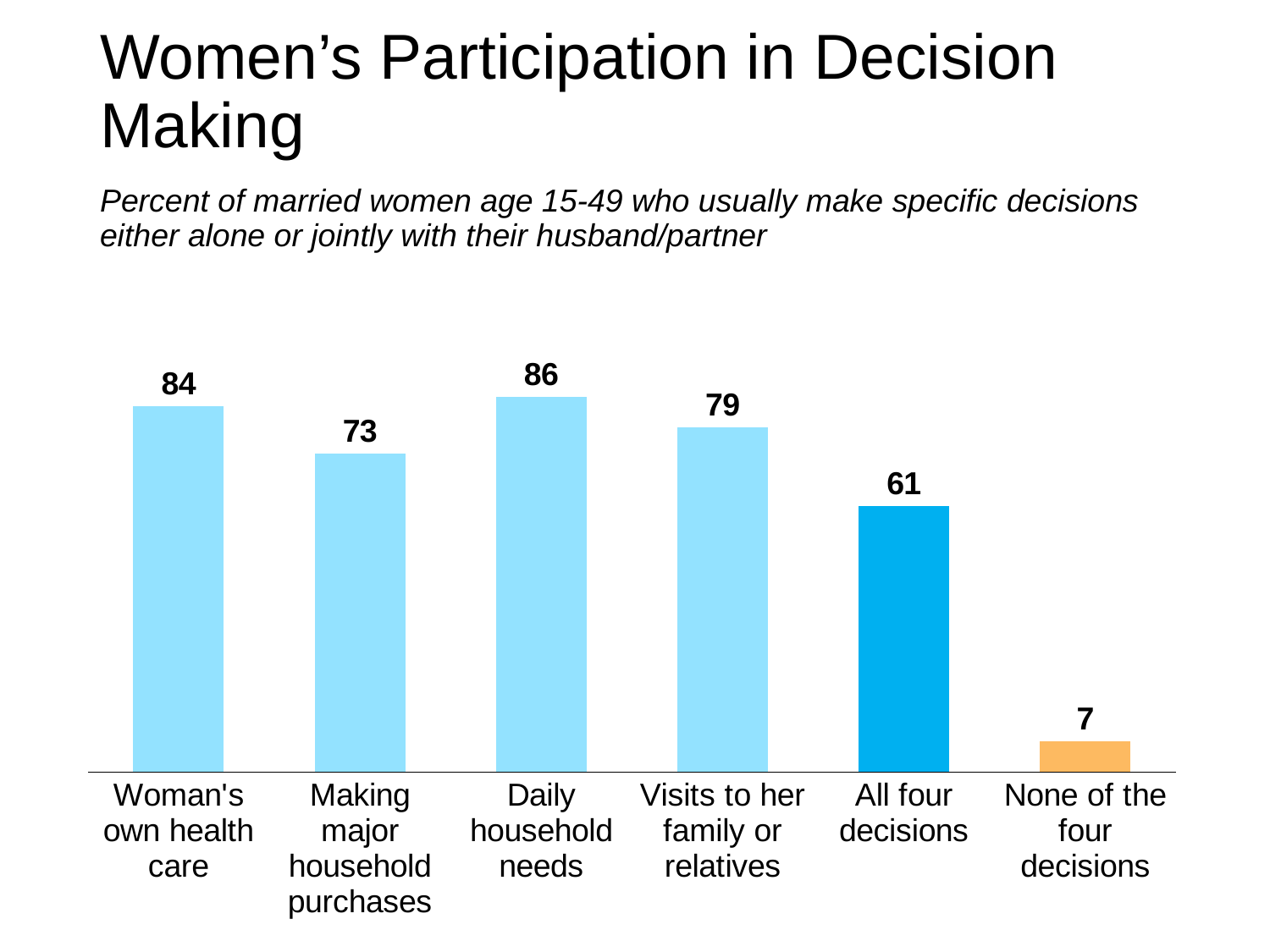

# Women’s Participation in Decision Making
Percent of married women age 15-49 who usually make specific decisions either alone or jointly with their husband/partner

### Chart

| Category | Woman's own health care |
|---|---|
| Woman's own health care | 84.0 |
| Making major household purchases | 73.0 |
| Daily household needs | 86.0 |
| Visits to her family or relatives | 79.0 |
| All four decisions | 61.0 |
| None of the four decisions | 7.0 |